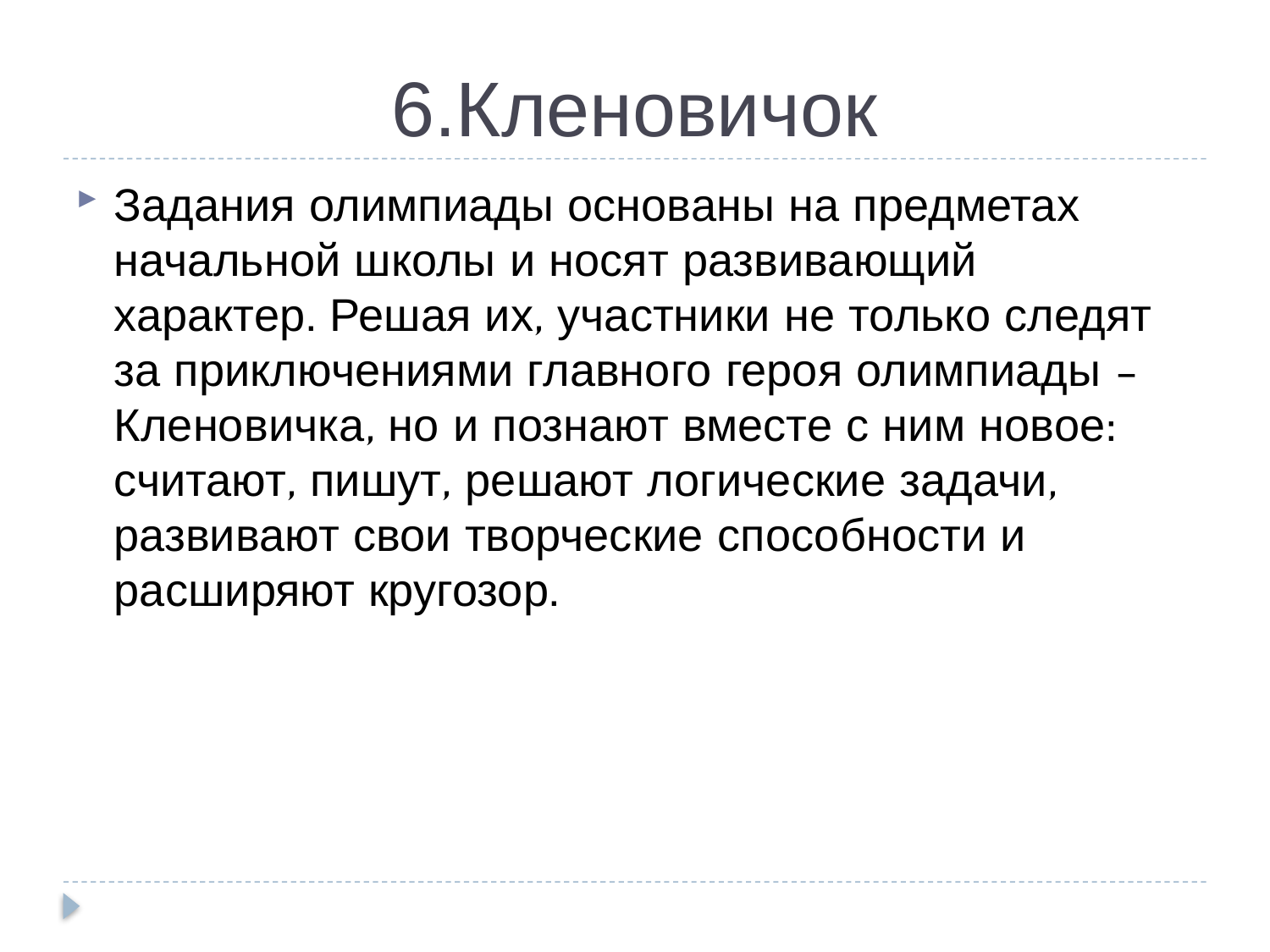

# 6.Кленовичок
Задания олимпиады основаны на предметах начальной школы и носят развивающий характер. Решая их, участники не только следят за приключениями главного героя олимпиады – Кленовичка, но и познают вместе с ним новое: считают, пишут, решают логические задачи, развивают свои творческие способности и расширяют кругозор.